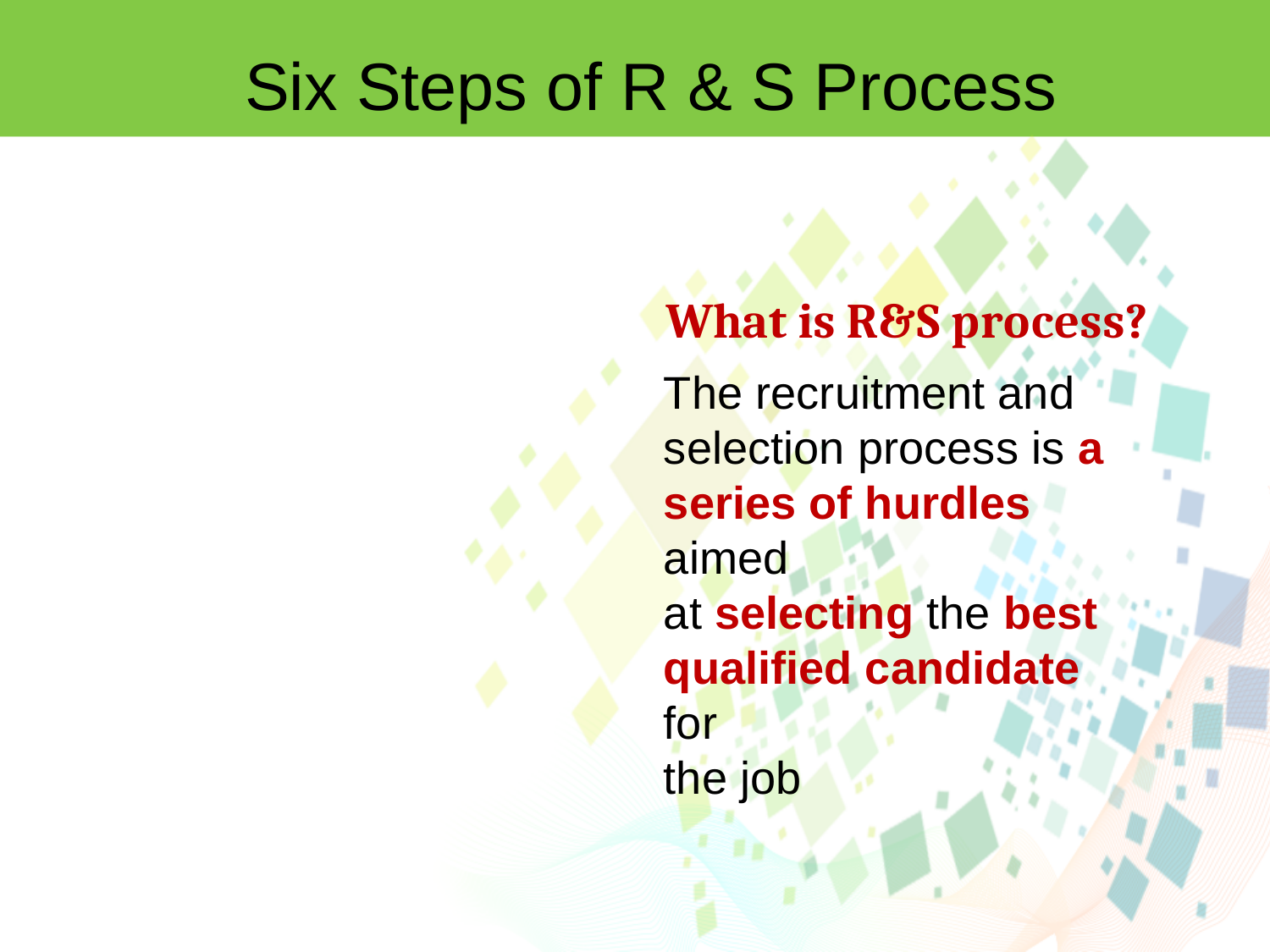

Six Steps of R & S Process
What is R&S process?
The recruitment and selection process is a
series of hurdles aimed
at selecting the best qualified candidate for
the job